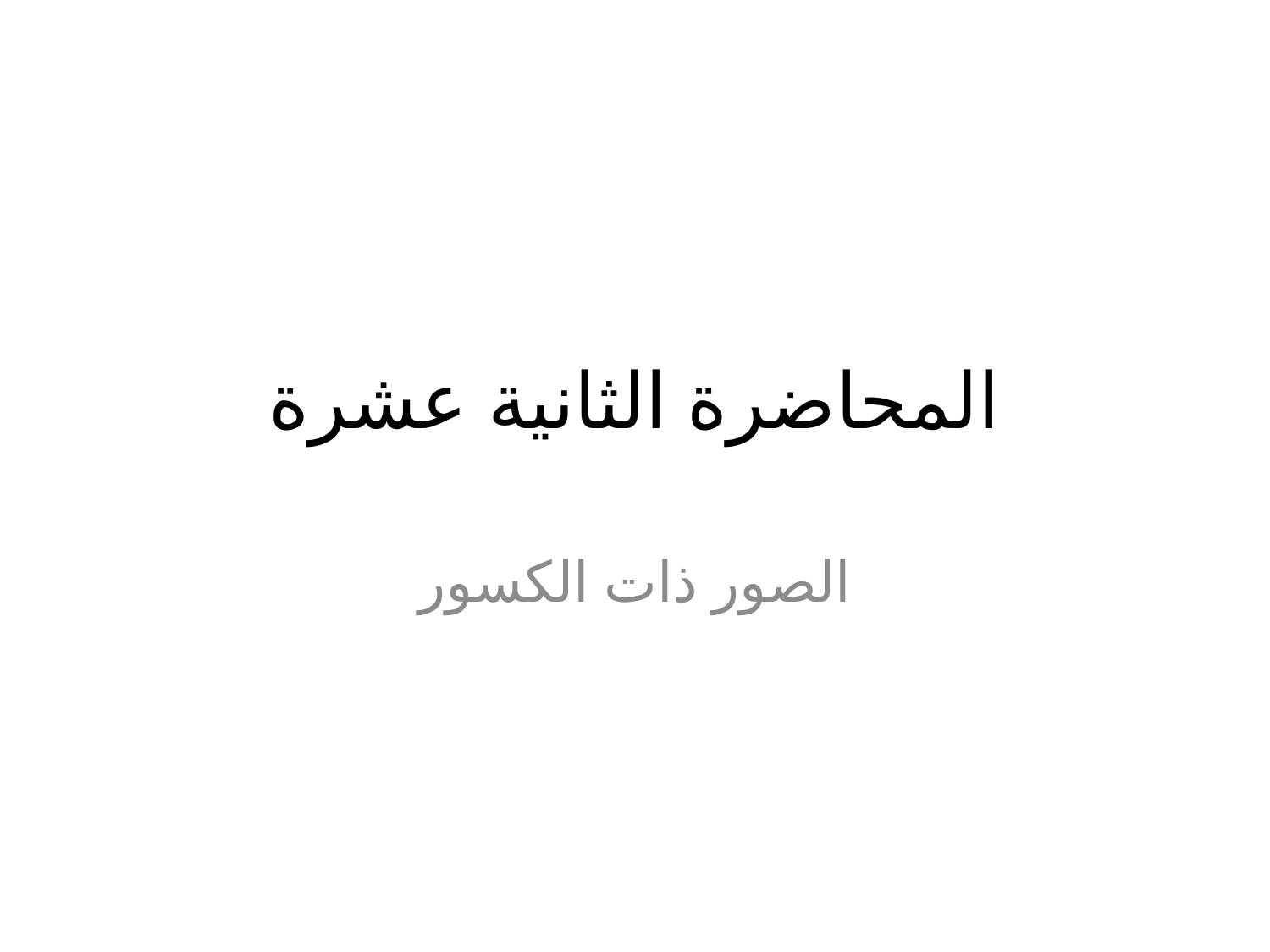

# المحاضرة الثانية عشرة
الصور ذات الكسور